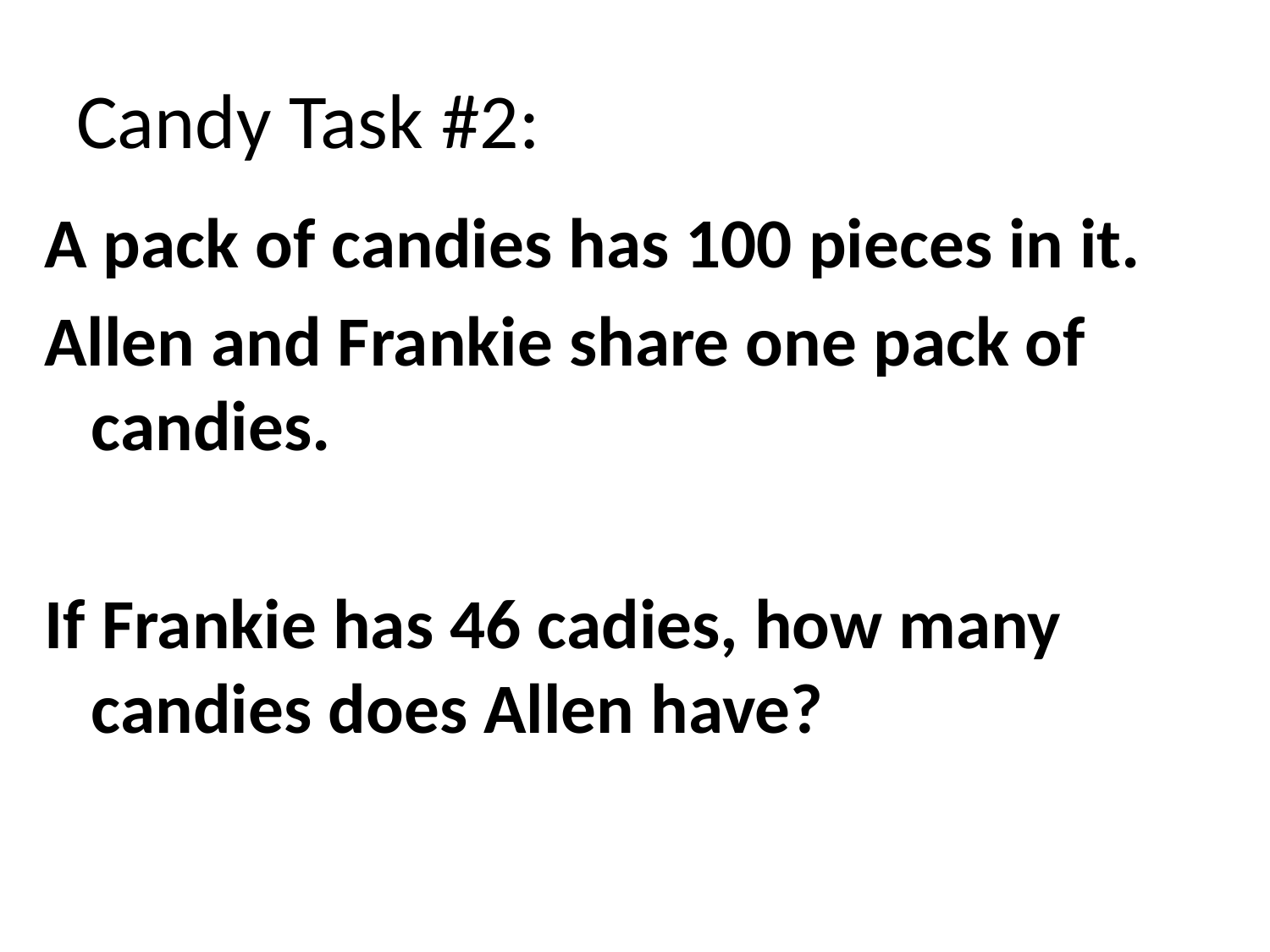

# Candy Task #2:
A pack of candies has 100 pieces in it.
Allen and Frankie share one pack of candies.

If Frankie has 46 cadies, how many candies does Allen have?